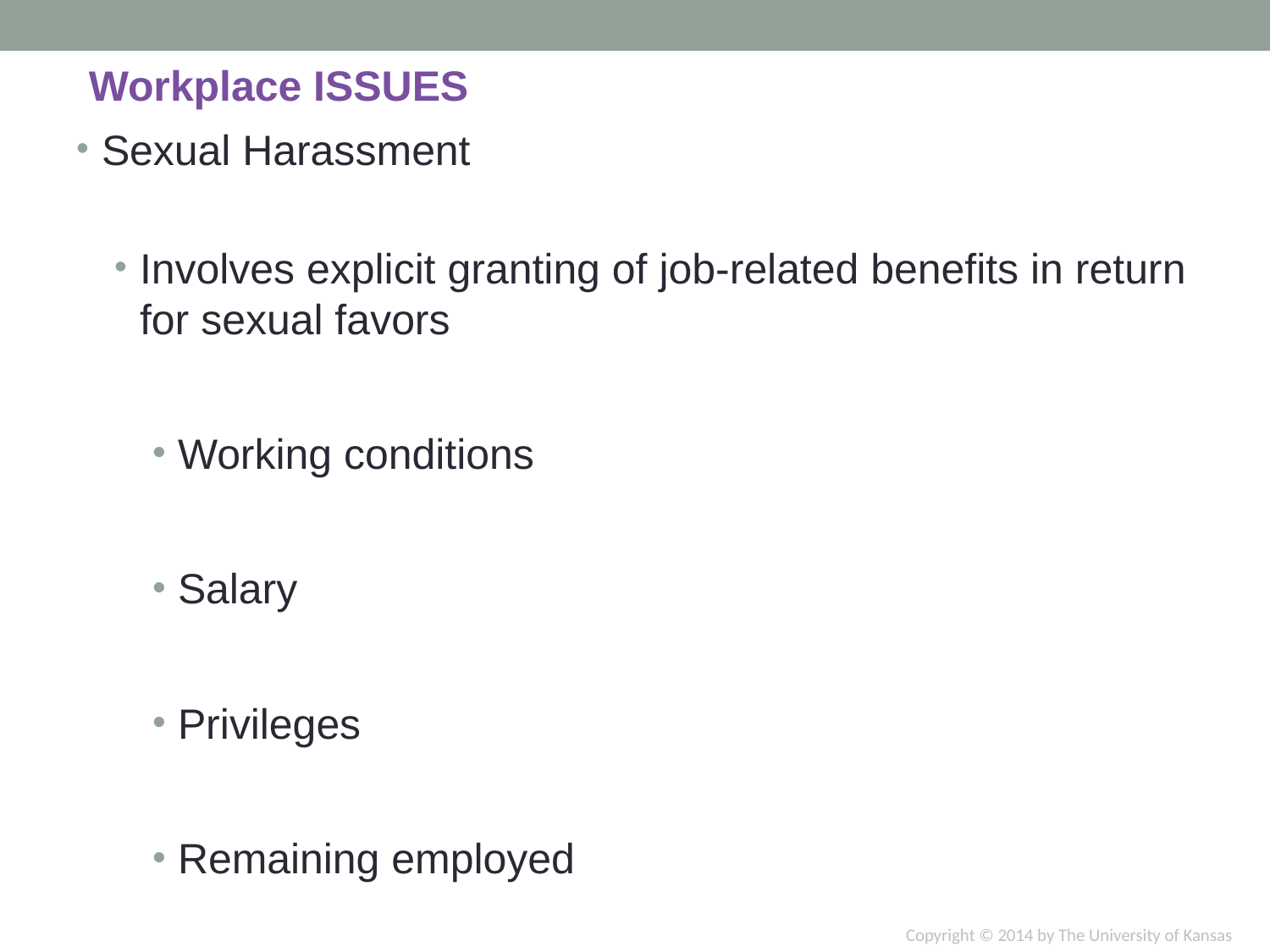

Workplace ISSUES
Sexual Harassment

Involves explicit granting of job-related benefits in return for sexual favors

Working conditions

Salary

Privileges

Remaining employed